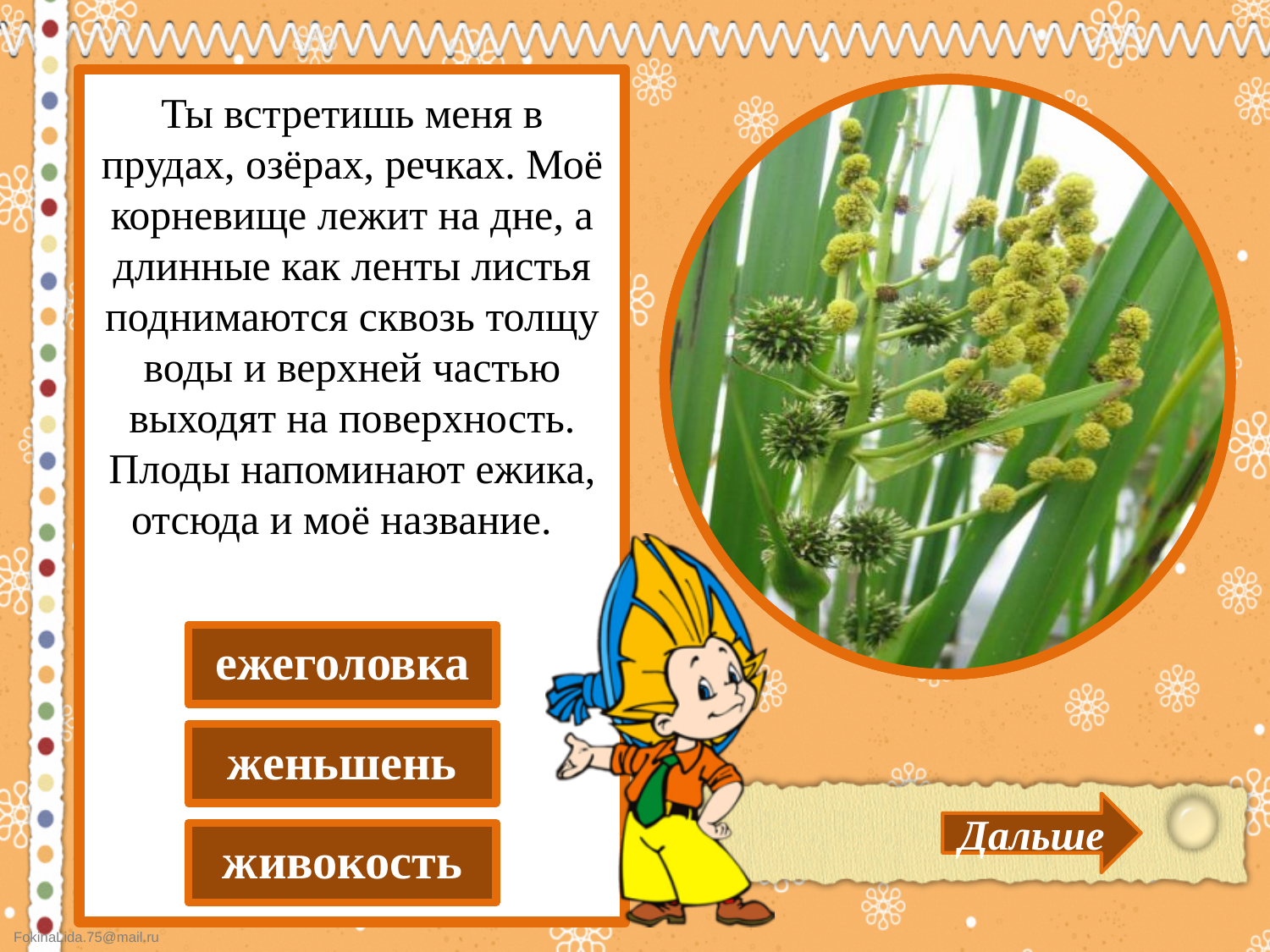

Ты встретишь меня в прудах, озёрах, речках. Моё корневище лежит на дне, а длинные как ленты листья поднимаются сквозь толщу воды и верхней частью выходят на поверхность. Плоды напоминают ежика, отсюда и моё название.

ежеголовка
женьшень
Дальше
живокость